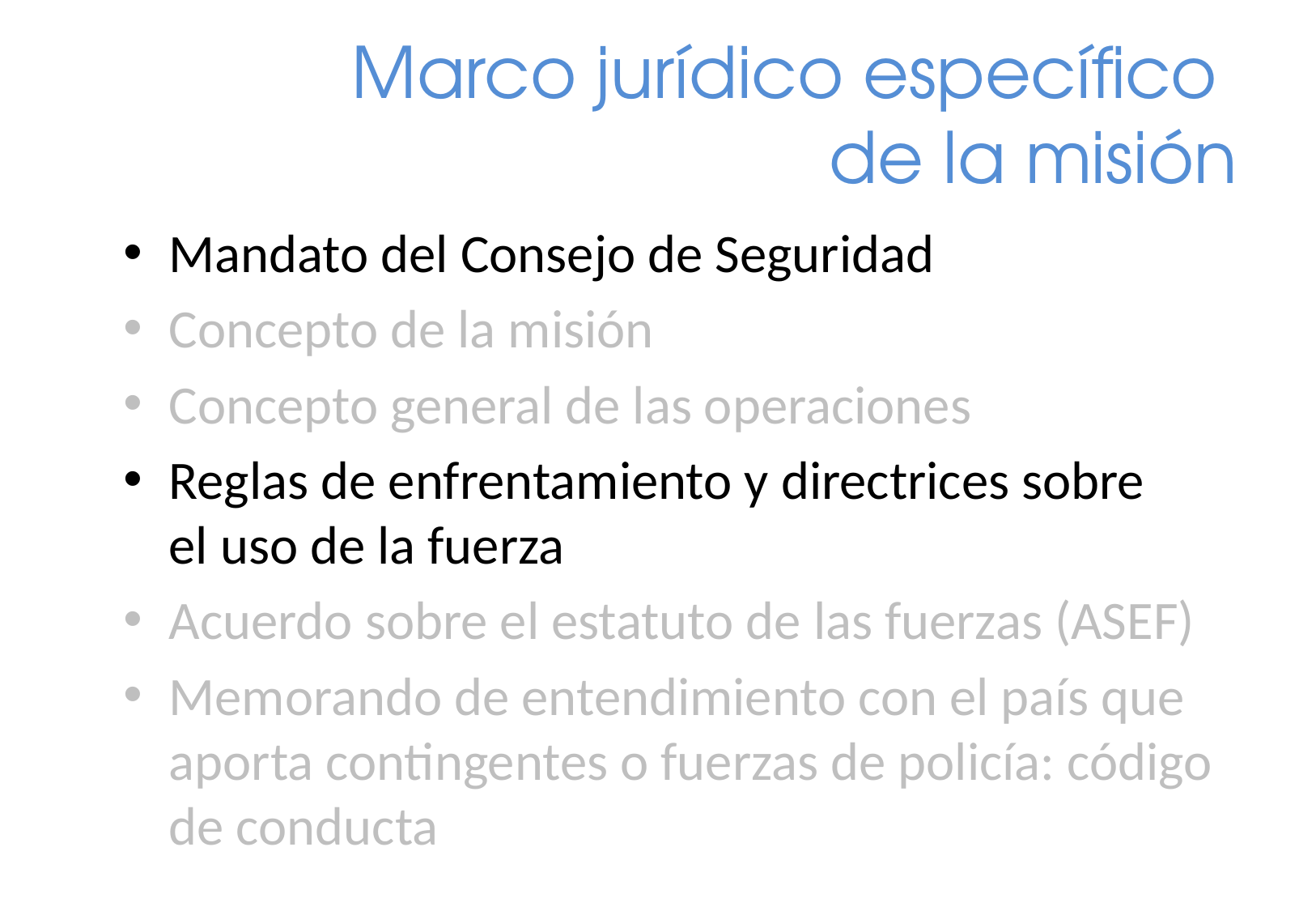

# Marco jurídico específico de la misión
Mandato del Consejo de Seguridad
Concepto de la misión
Concepto general de las operaciones
Reglas de enfrentamiento y directrices sobre
el uso de la fuerza
Acuerdo sobre el estatuto de las fuerzas (ASEF)
Memorando de entendimiento con el país que aporta contingentes o fuerzas de policía: código de conducta